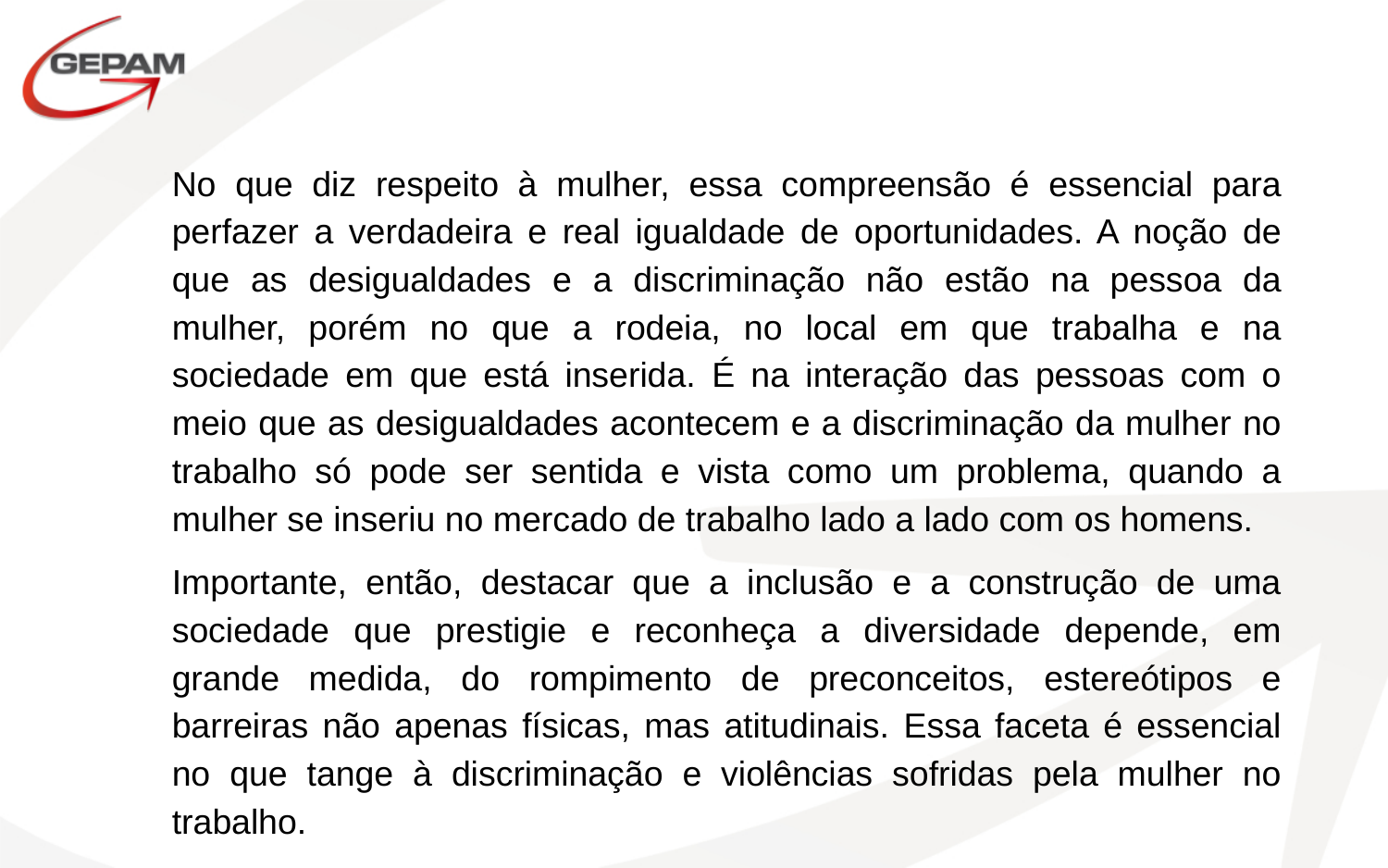

No que diz respeito à mulher, essa compreensão é essencial para perfazer a verdadeira e real igualdade de oportunidades. A noção de que as desigualdades e a discriminação não estão na pessoa da mulher, porém no que a rodeia, no local em que trabalha e na sociedade em que está inserida. É na interação das pessoas com o meio que as desigualdades acontecem e a discriminação da mulher no trabalho só pode ser sentida e vista como um problema, quando a mulher se inseriu no mercado de trabalho lado a lado com os homens.
Importante, então, destacar que a inclusão e a construção de uma sociedade que prestigie e reconheça a diversidade depende, em grande medida, do rompimento de preconceitos, estereótipos e barreiras não apenas físicas, mas atitudinais. Essa faceta é essencial no que tange à discriminação e violências sofridas pela mulher no trabalho.